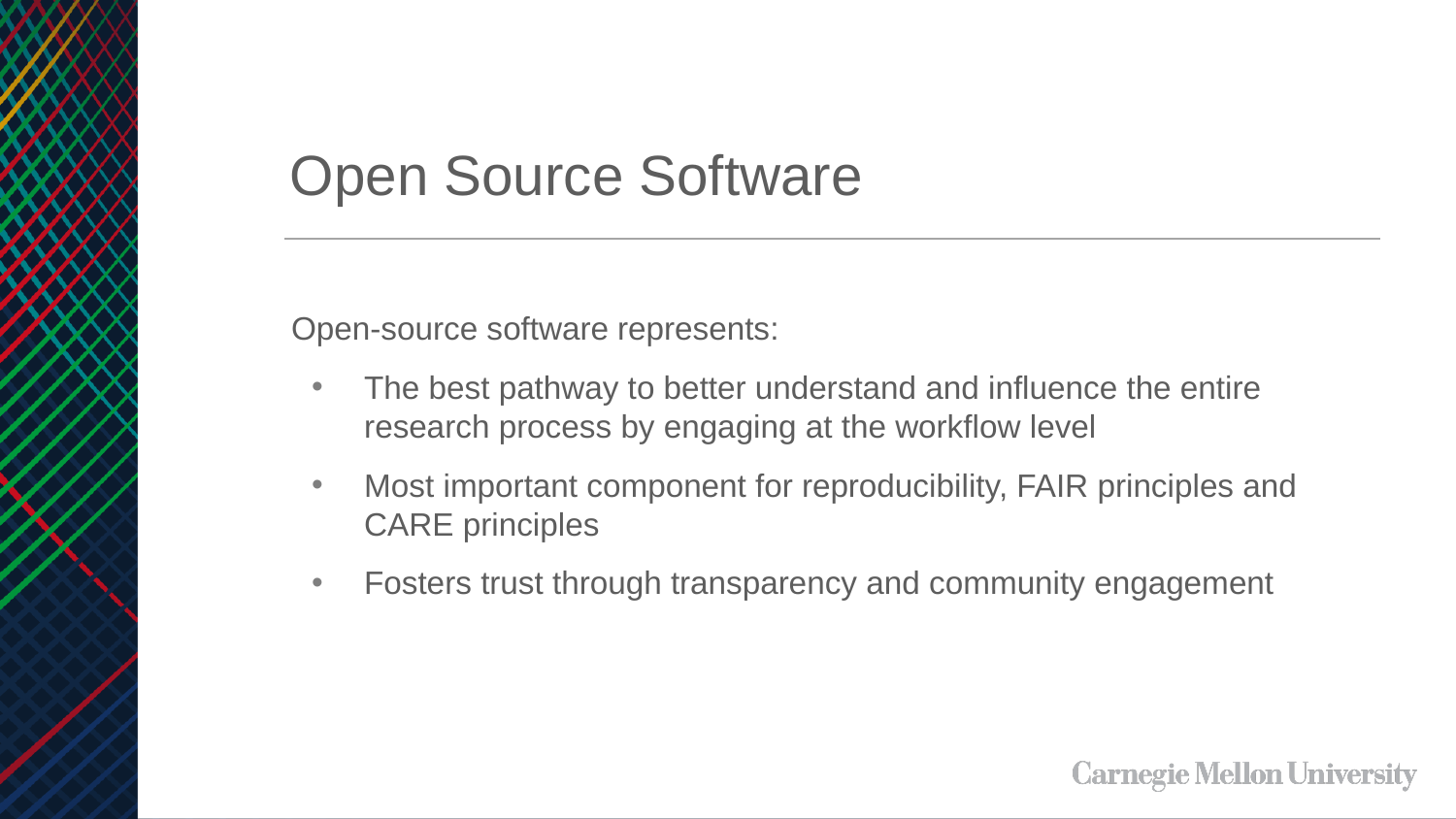

Open Source Software
Open-source software represents:
The best pathway to better understand and influence the entire research process by engaging at the workflow level
Most important component for reproducibility, FAIR principles and CARE principles
Fosters trust through transparency and community engagement